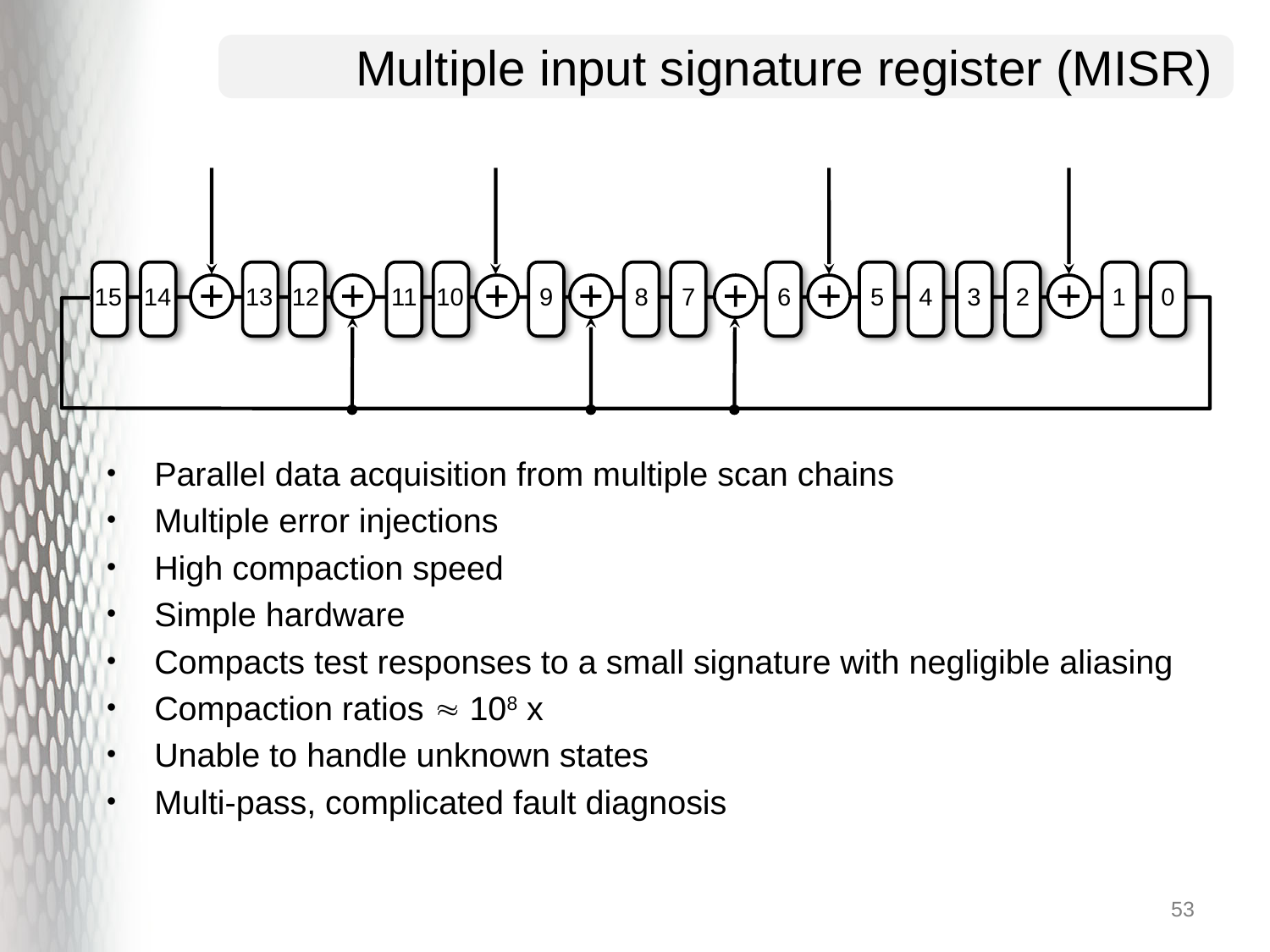

# Multiple input signature register (MISR)

15
14
13
12
11
10
9
8
7
6
5
4
3
2
1
0

Parallel data acquisition from multiple scan chains
Multiple error injections
High compaction speed
Simple hardware
Compacts test responses to a small signature with negligible aliasing
Compaction ratios ≈ 108 x
Unable to handle unknown states
Multi-pass, complicated fault diagnosis